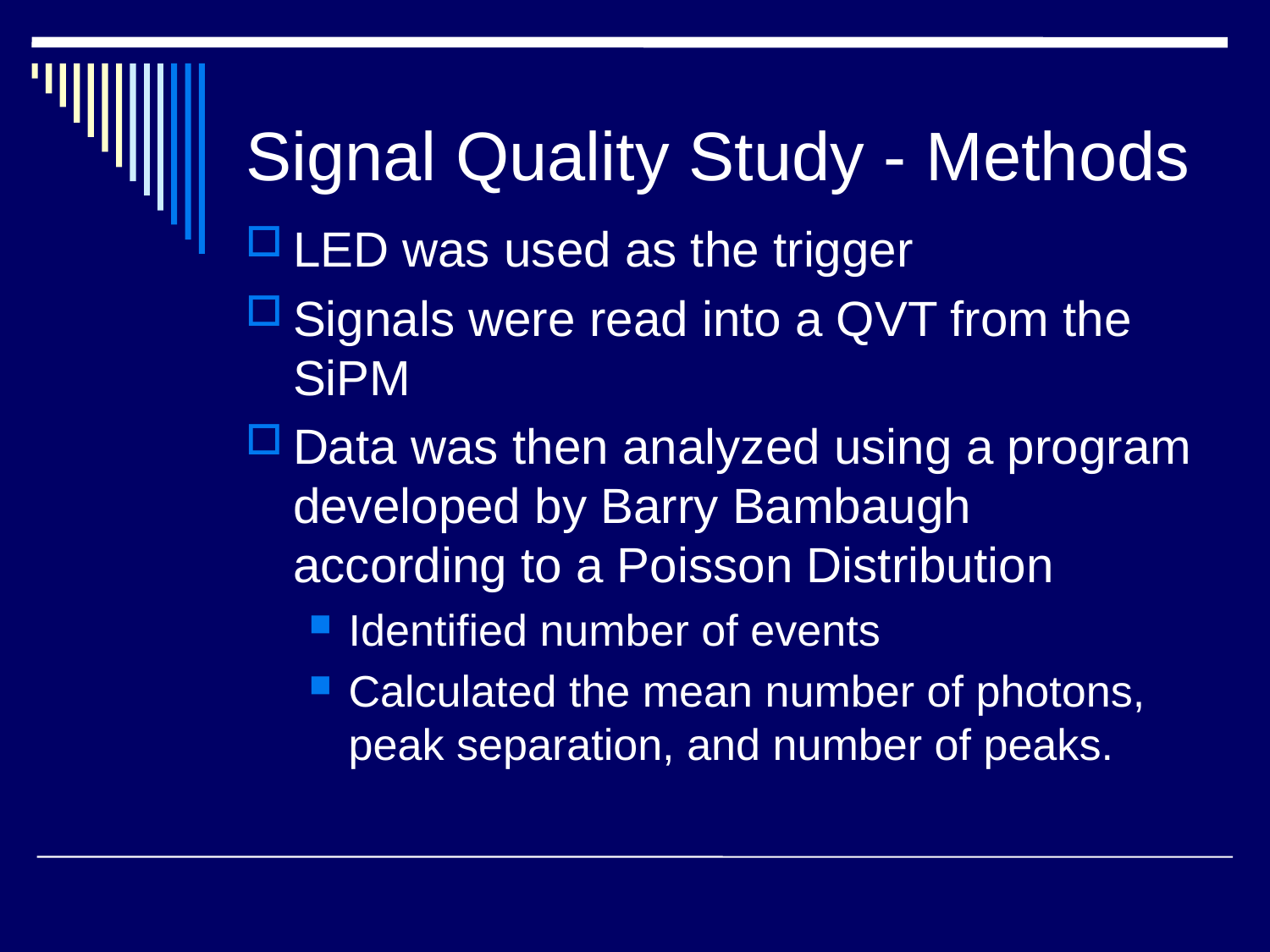

# Signal Quality Study - Methods
LED was used as the trigger
Signals were read into a QVT from the SiPM
Data was then analyzed using a program developed by Barry Bambaugh according to a Poisson Distribution
Identified number of events
Calculated the mean number of photons, peak separation, and number of peaks.